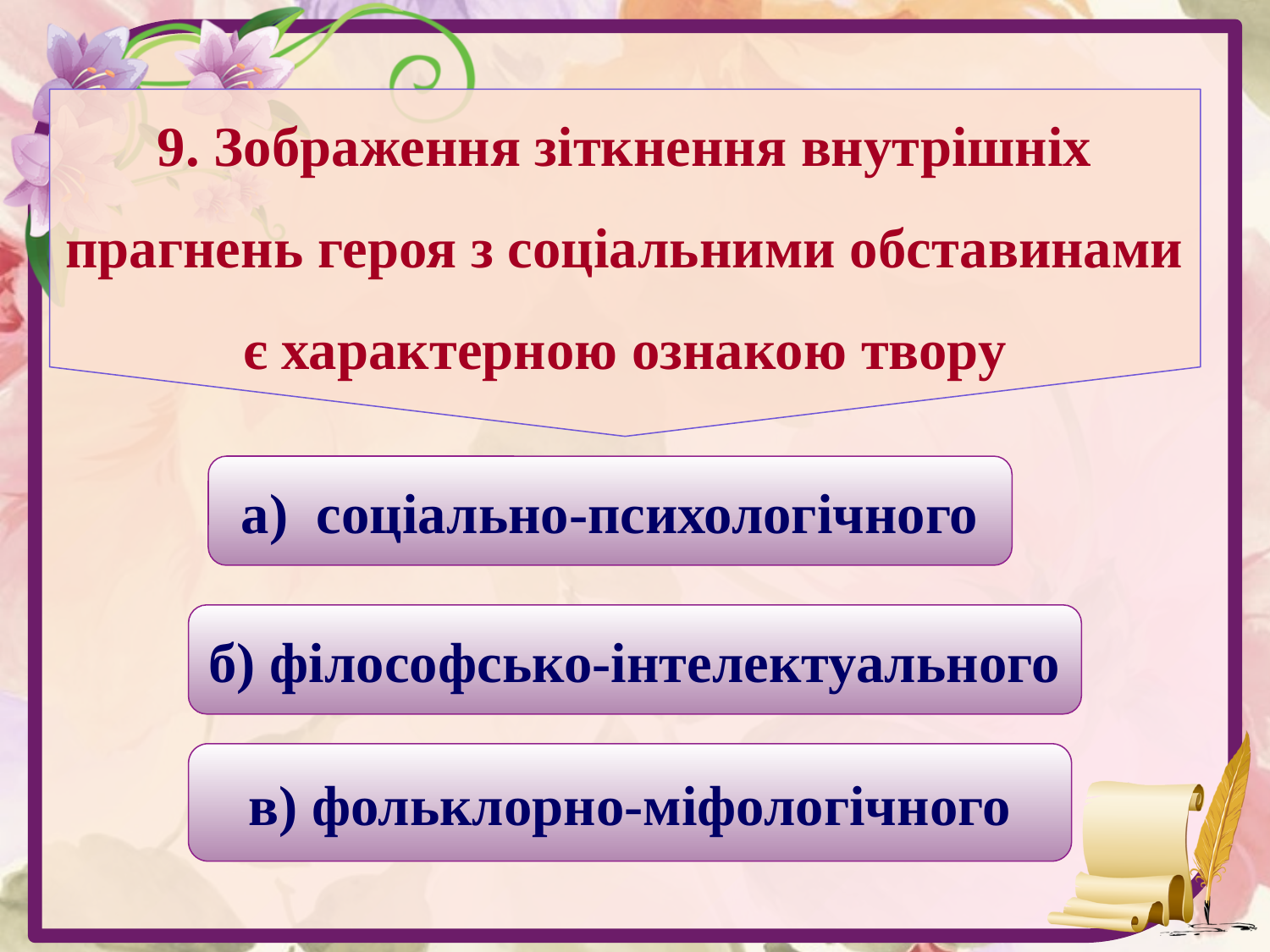

9. Зображення зіткнення внутрішніх прагнень героя з соціальними обставинами є характерною ознакою твору

а)  соціально-психологічного
б) філософсько-інтелектуального
в) фольклорно-міфологічного